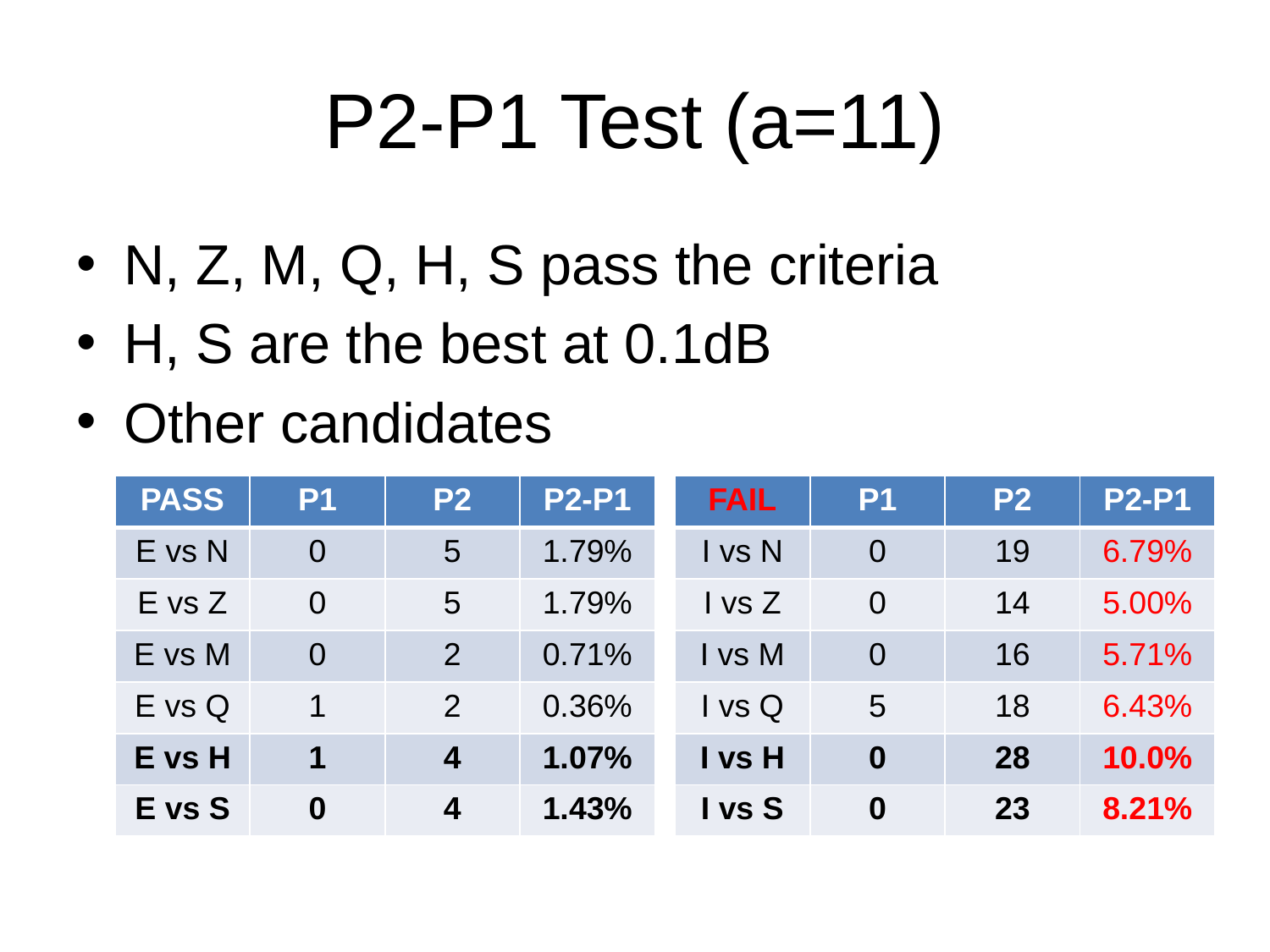

# P2-P1 Test (a=11)
N, Z, M, Q, H, S pass the criteria
H, S are the best at 0.1dB
Other candidates
| PASS | P1 | P2 | P2-P1 |
| --- | --- | --- | --- |
| E vs N | 0 | 5 | 1.79% |
| E vs Z | 0 | 5 | 1.79% |
| E vs M | 0 | 2 | 0.71% |
| E vs Q | 1 | 2 | 0.36% |
| E vs H | 1 | 4 | 1.07% |
| E vs S | 0 | 4 | 1.43% |
| FAIL | P1 | P2 | P2-P1 |
| --- | --- | --- | --- |
| I vs N | 0 | 19 | 6.79% |
| I vs Z | 0 | 14 | 5.00% |
| I vs M | 0 | 16 | 5.71% |
| I vs Q | 5 | 18 | 6.43% |
| I vs H | 0 | 28 | 10.0% |
| I vs S | 0 | 23 | 8.21% |